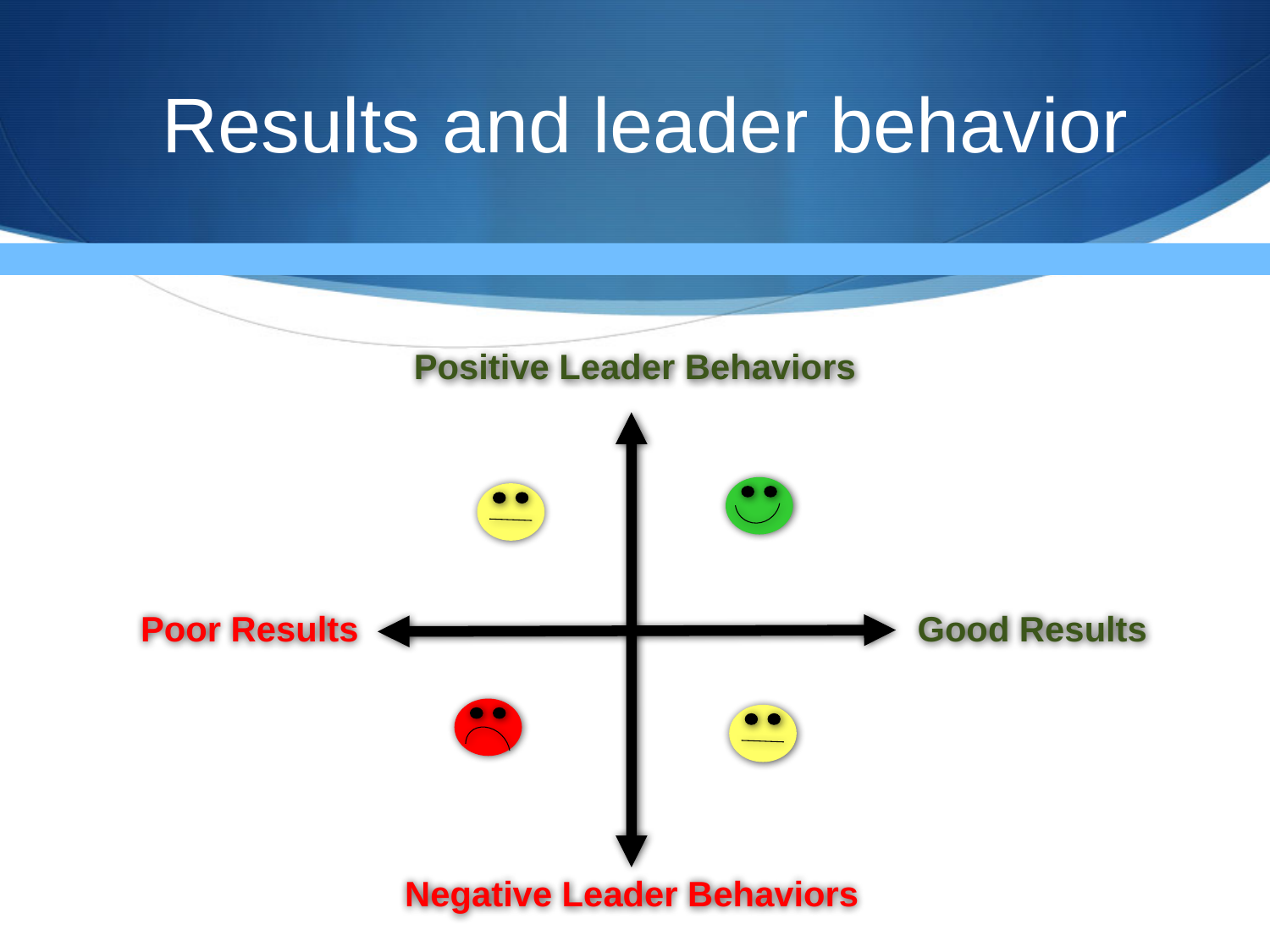

# Results and leader behavior
Positive Leader Behaviors

Poor Results
Good Results

Negative Leader Behaviors